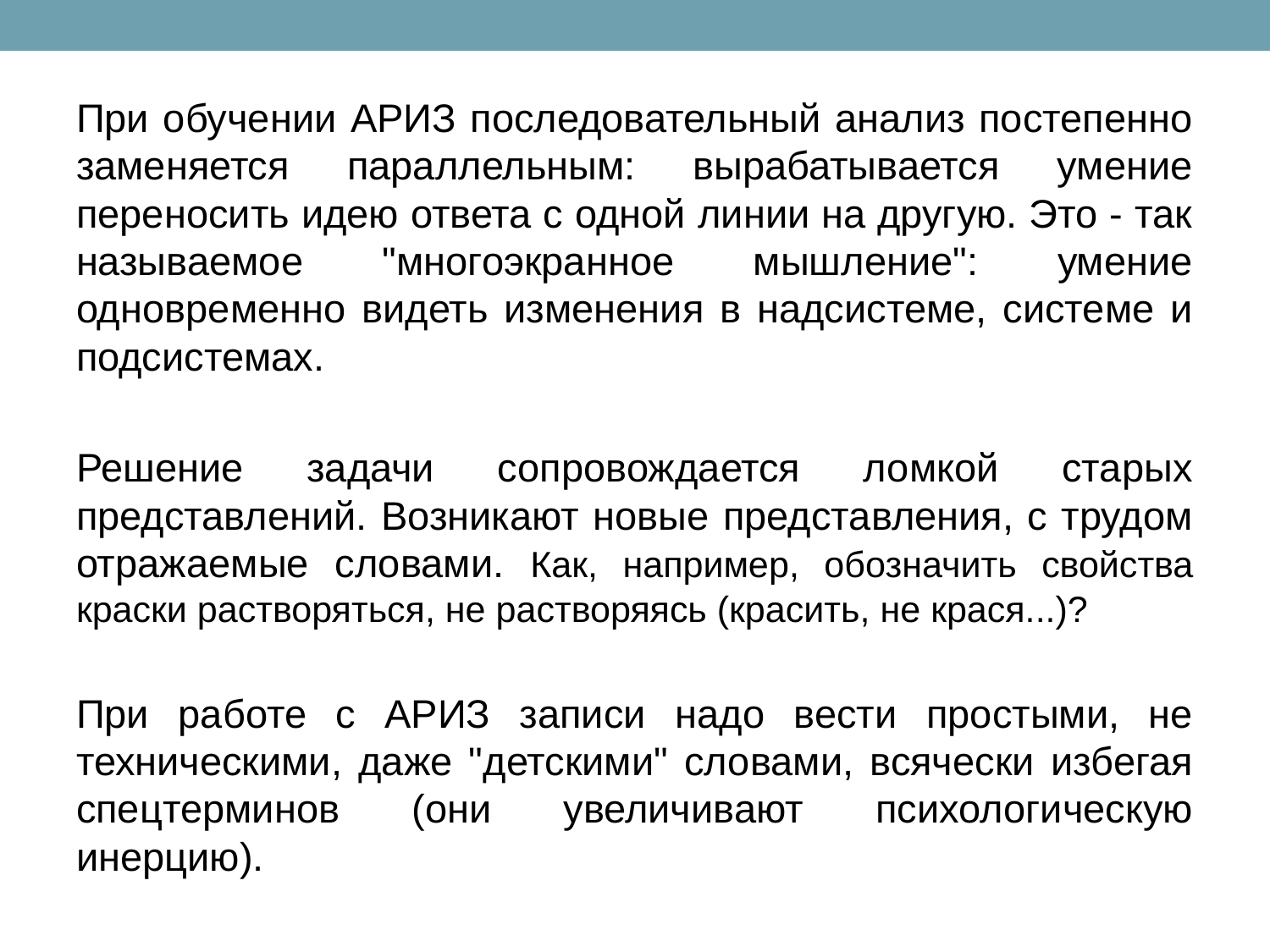

При обучении АРИЗ последовательный анализ постепенно заменяется параллельным: вырабатывается умение переносить идею ответа с одной линии на другую. Это - так называемое "многоэкранное мышление": умение одновременно видеть изменения в надсистеме, системе и подсистемах.

Решение задачи сопровождается ломкой старых представлений. Возникают новые представления, с трудом отражаемые словами. Как, например, обозначить свойства краски растворяться, не растворяясь (красить, не крася...)?

При работе с АРИЗ записи надо вести простыми, не техническими, даже "детскими" словами, всячески избегая спецтерминов (они увеличивают психологическую инерцию).